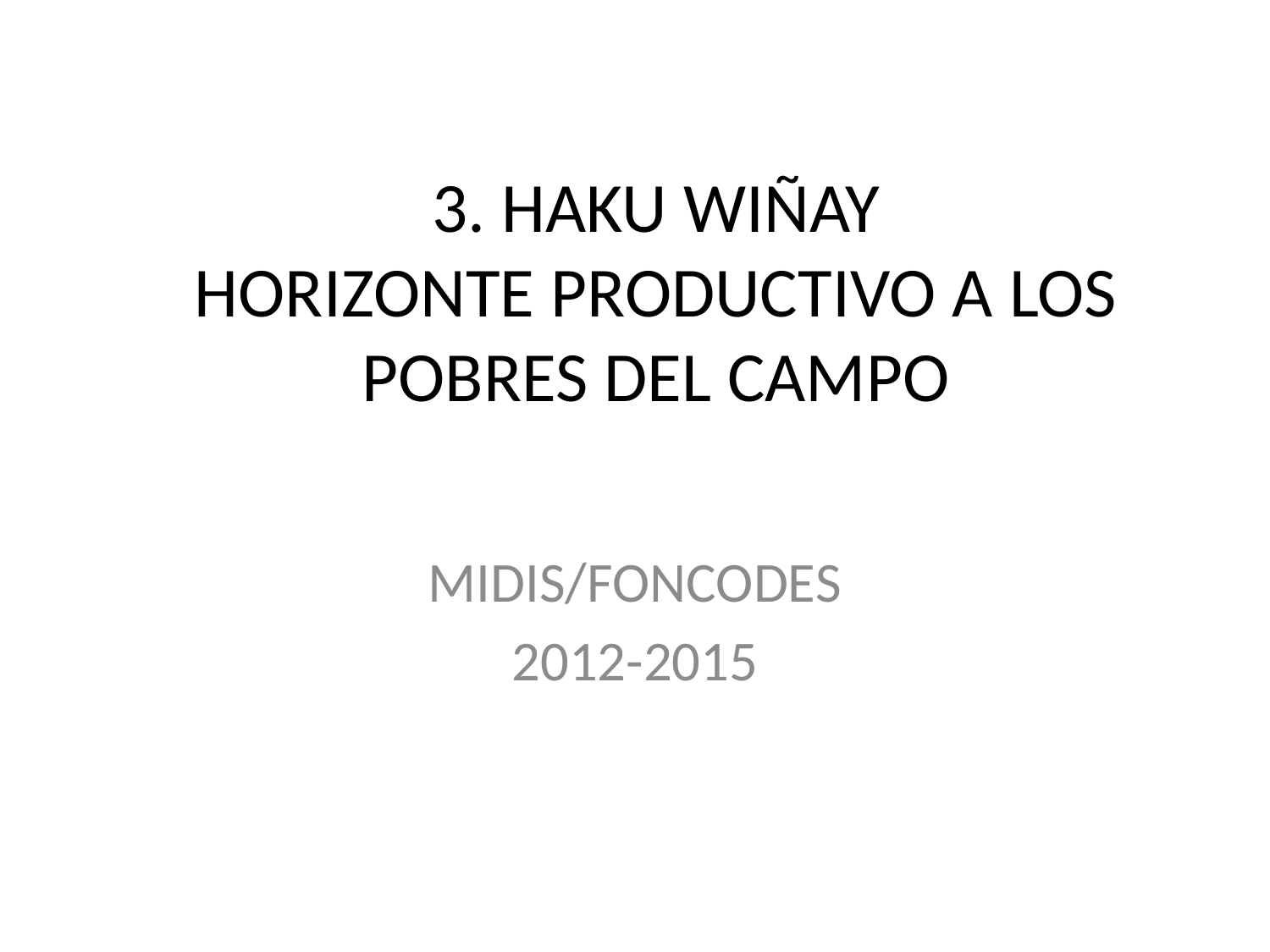

# 3. HAKU WIÑAY HORIZONTE PRODUCTIVO A LOS POBRES DEL CAMPO
MIDIS/FONCODES
2012-2015